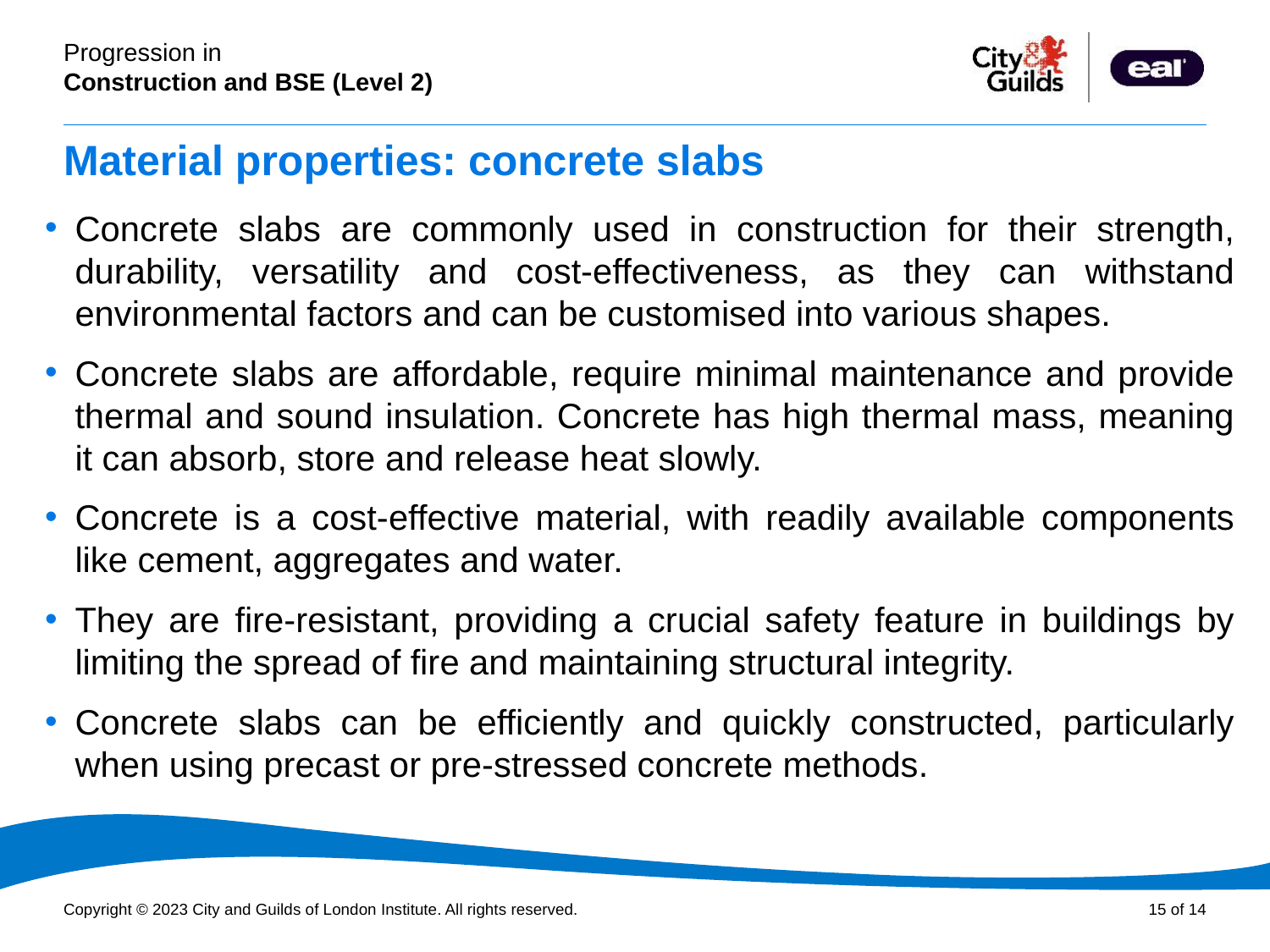

# Material properties: concrete slabs
Concrete slabs are commonly used in construction for their strength, durability, versatility and cost-effectiveness, as they can withstand environmental factors and can be customised into various shapes.
Concrete slabs are affordable, require minimal maintenance and provide thermal and sound insulation. Concrete has high thermal mass, meaning it can absorb, store and release heat slowly.
Concrete is a cost-effective material, with readily available components like cement, aggregates and water.
They are fire-resistant, providing a crucial safety feature in buildings by limiting the spread of fire and maintaining structural integrity.
Concrete slabs can be efficiently and quickly constructed, particularly when using precast or pre-stressed concrete methods.